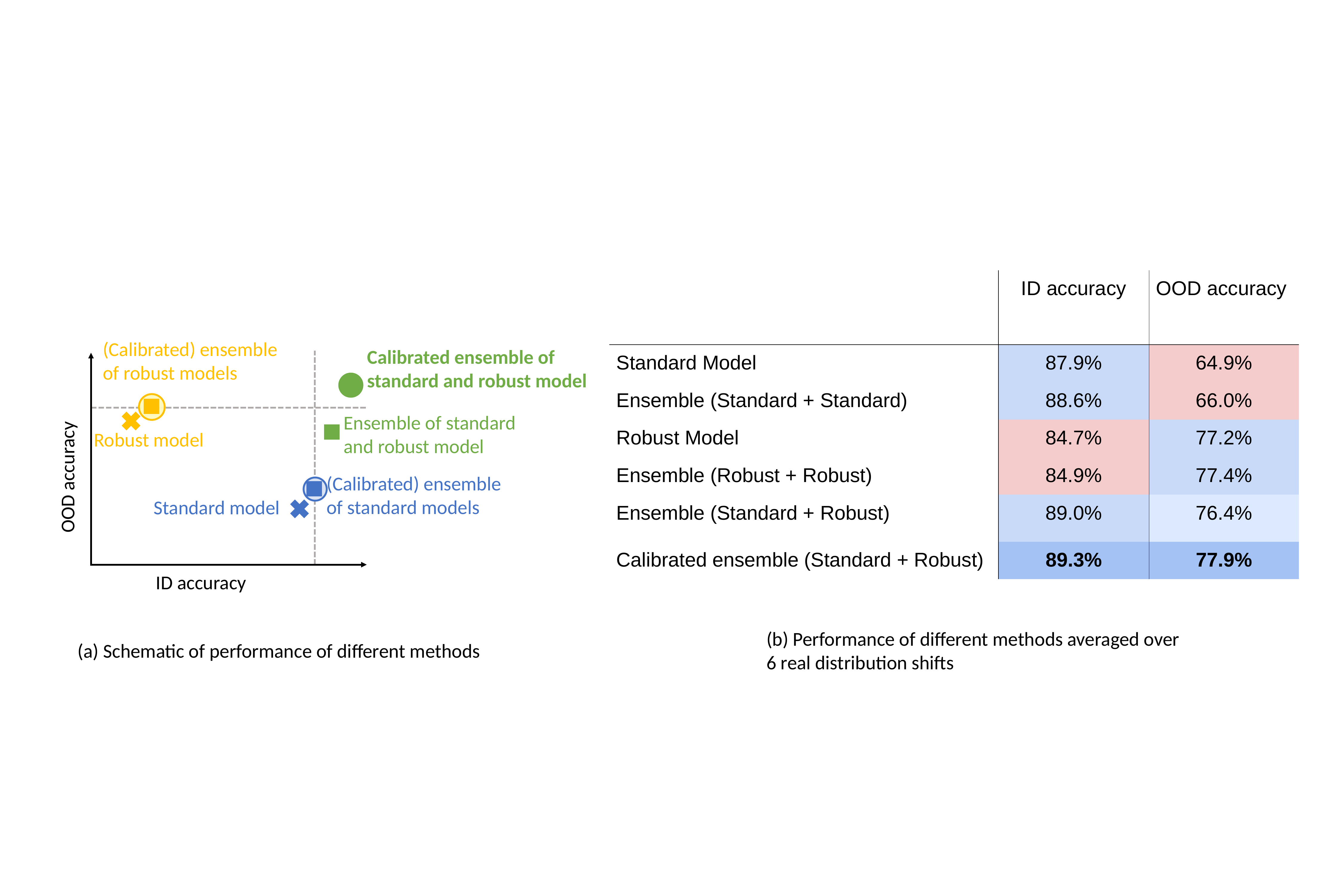

|  | ID accuracy | OOD accuracy |
| --- | --- | --- |
| Standard Model | 87.9% | 64.9% |
| Ensemble (Standard + Standard) | 88.6% | 66.0% |
| Robust Model | 84.7% | 77.2% |
| Ensemble (Robust + Robust) | 84.9% | 77.4% |
| Ensemble (Standard + Robust) | 89.0% | 76.4% |
| Calibrated ensemble (Standard + Robust) | 89.3% | 77.9% |

(Calibrated) ensemble of robust models
Calibrated ensemble of standard and robust model

OOD accuracy

Ensemble of standard and robust model

Robust model
(Calibrated) ensemble of standard models

Standard model

ID accuracy
(a) Schematic of performance of different methods
(b) Performance of different methods averaged over 6 real distribution shifts